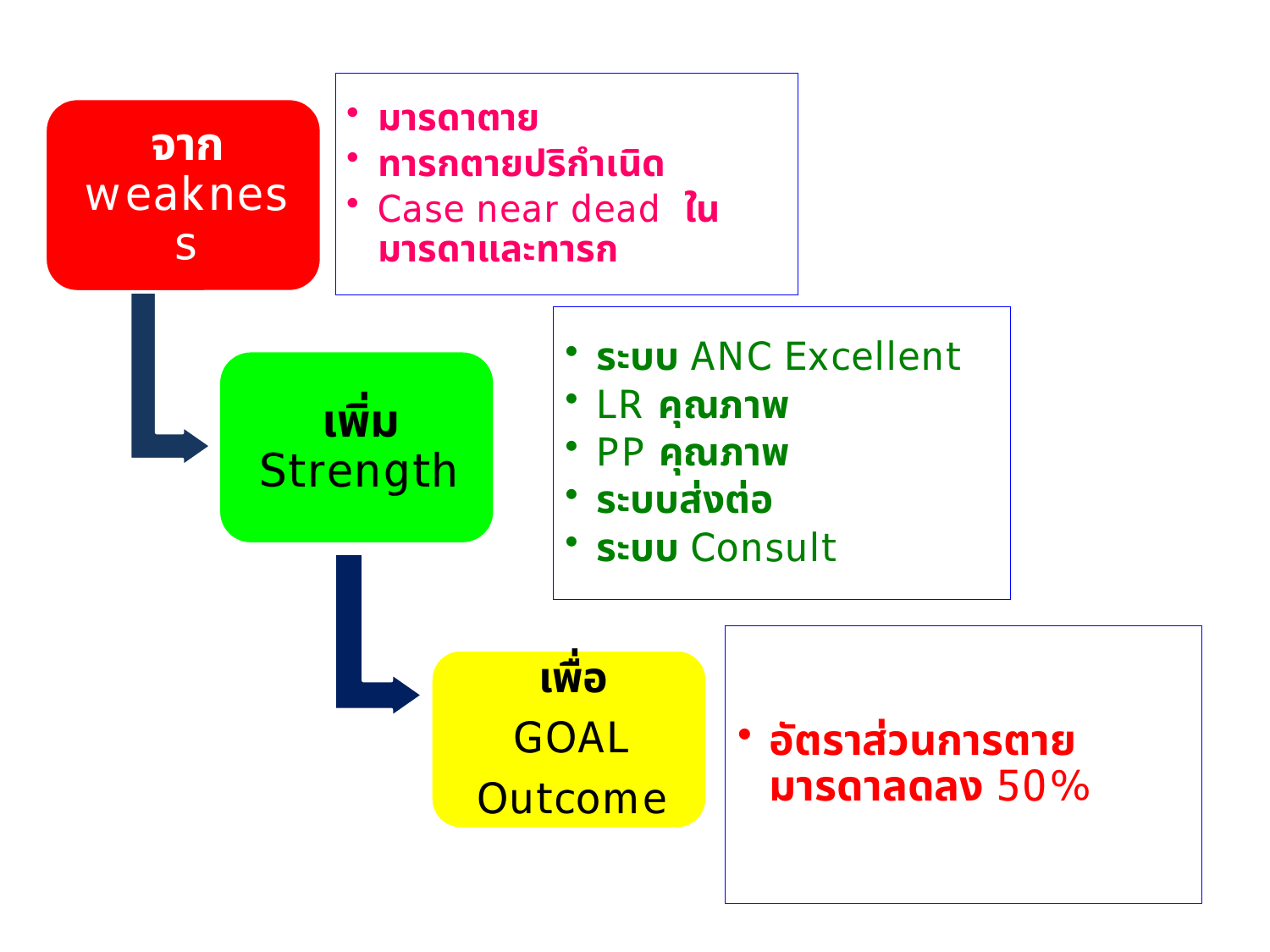

จาก weakness
มารดาตาย
ทารกตายปริกำเนิด
Case near dead  ในมารดาและทารก
เพิ่ม Strength
ระบบ ANC Excellent
LR คุณภาพ
PP คุณภาพ
ระบบส่งต่อ
ระบบ Consult
เพื่อ
GOAL
Outcome
อัตราส่วนการตายมารดาลดลง 50%